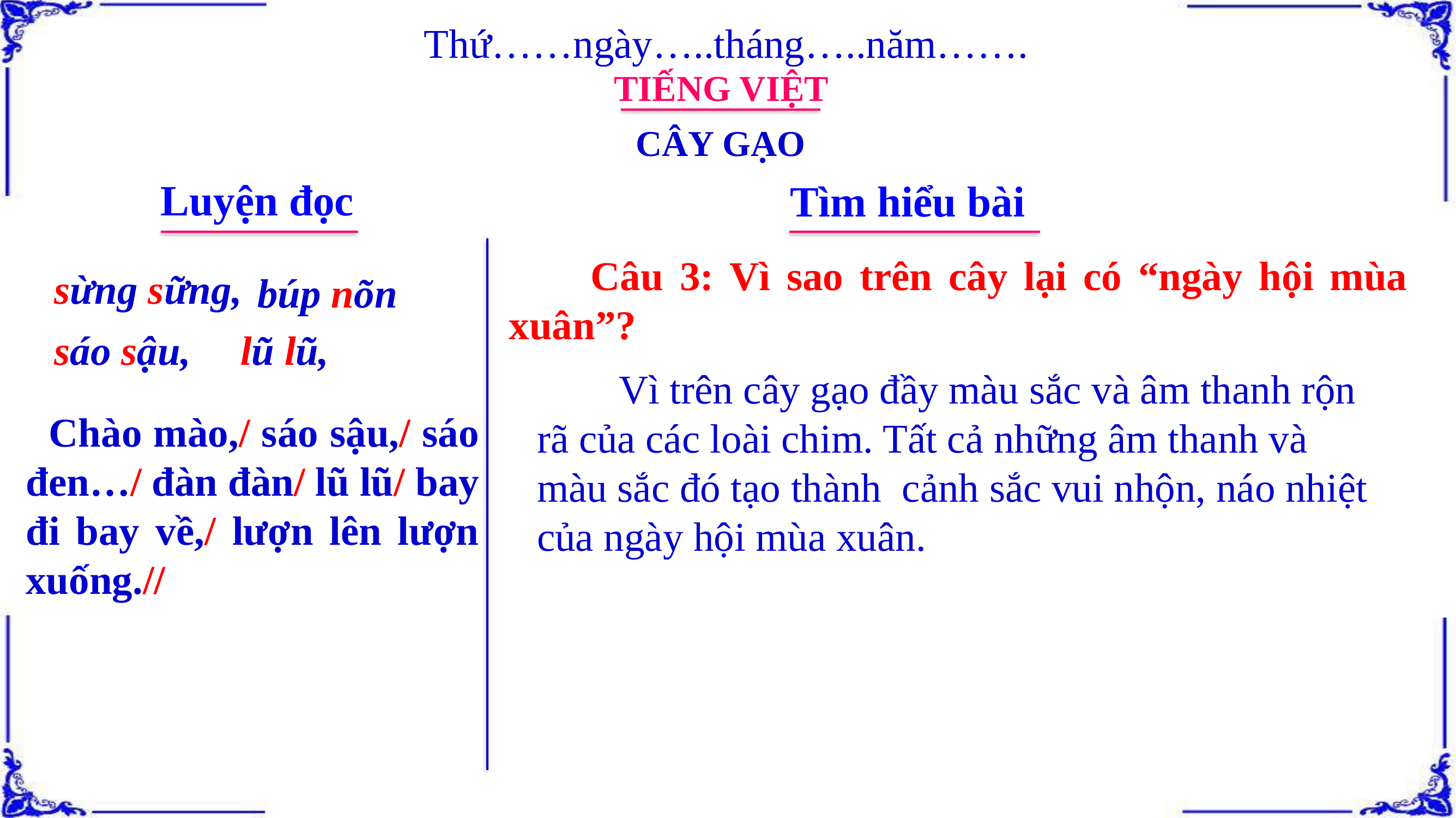

Thứ……ngày…..tháng…..năm…….
TIẾNG VIỆT
CÂY GẠO
Luyện đọc
Tìm hiểu bài
     Câu 3: Vì sao trên cây lại có “ngày hội mùa xuân”?
sừng sững,
búp nõn
sáo sậu,
lũ lũ,
	Vì trên cây gạo đầy màu sắc và âm thanh rộn rã của các loài chim. Tất cả những âm thanh và màu sắc đó tạo thành  cảnh sắc vui nhộn, náo nhiệt của ngày hội mùa xuân.
  Chào mào,/ sáo sậu,/ sáo đen…/ đàn đàn/ lũ lũ/ bay đi bay về,/ lượn lên lượn xuống.//